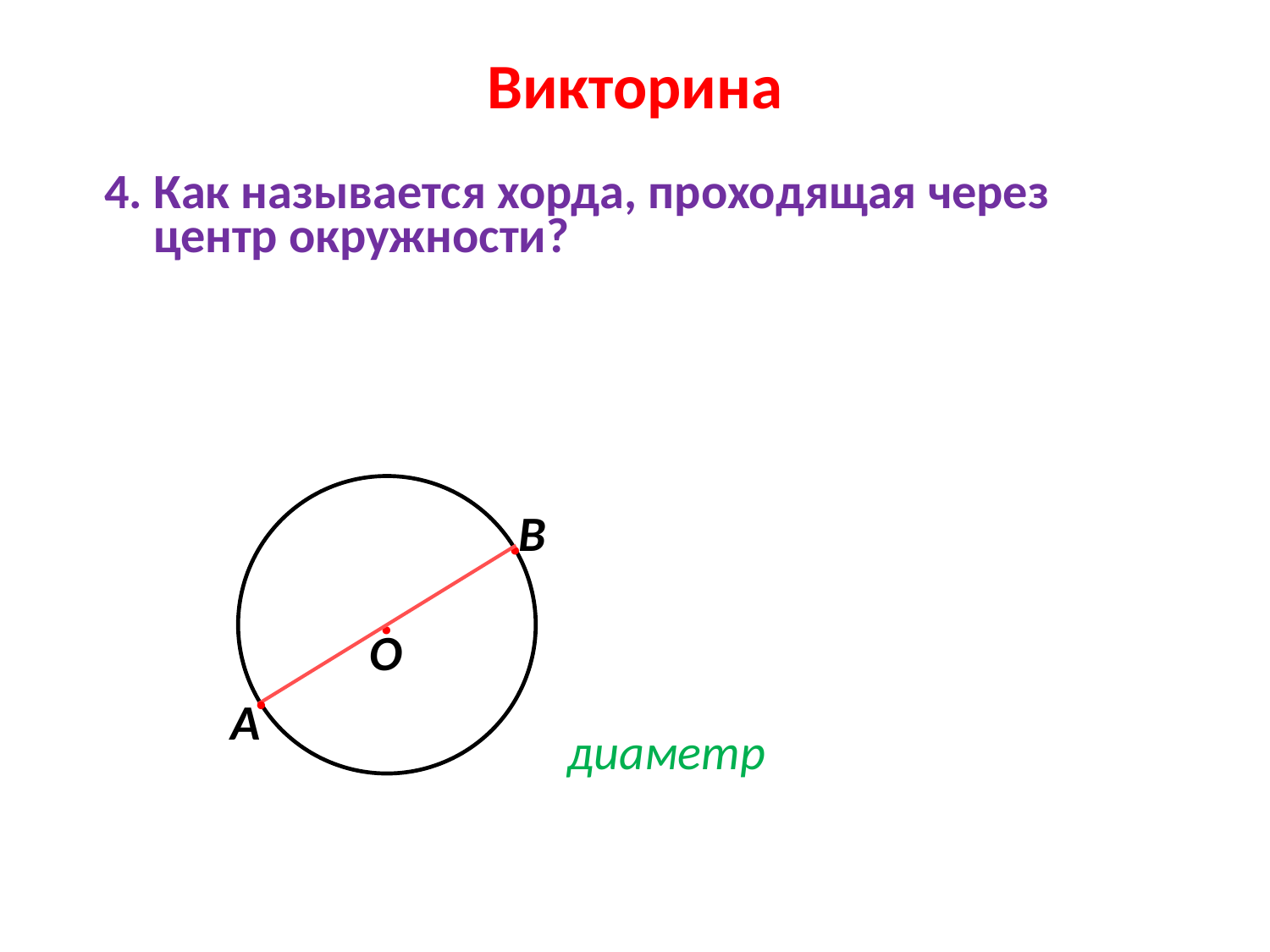

# Викторина
  4. Как называется хорда, проходящая через центр окружности?

.
В
.
О
.
А
диаметр